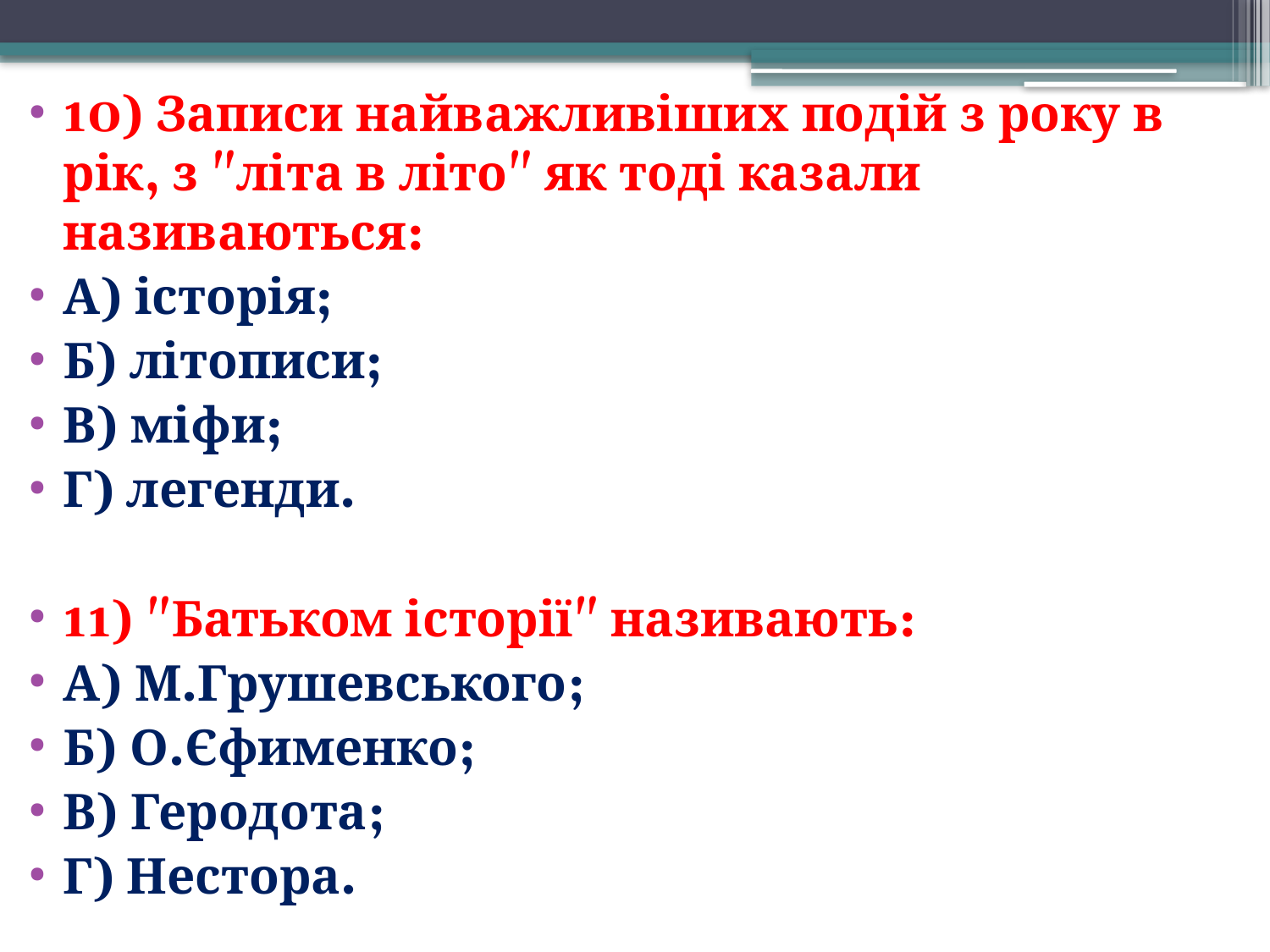

10) Записи найважливіших подій з року в рік, з "літа в літо" як тоді казали називаються:
А) історія;
Б) літописи;
В) міфи;
Г) легенди.

11) "Батьком історії" називають:
А) М.Грушевського;
Б) О.Єфименко;
В) Геродота;
Г) Нестора.